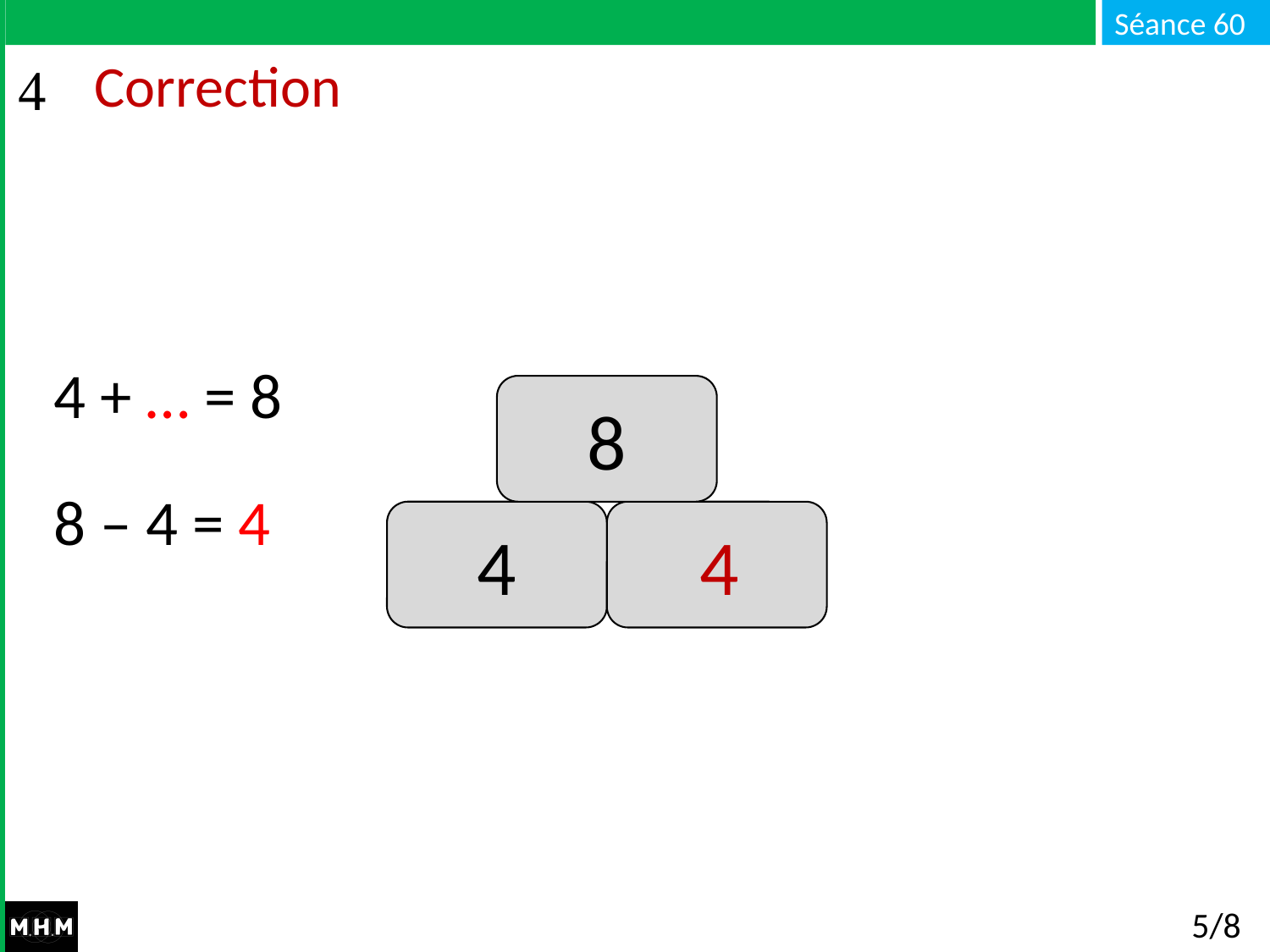

# Correction
4 + … = 8
8
8 – 4 = 4

4
4
5/8